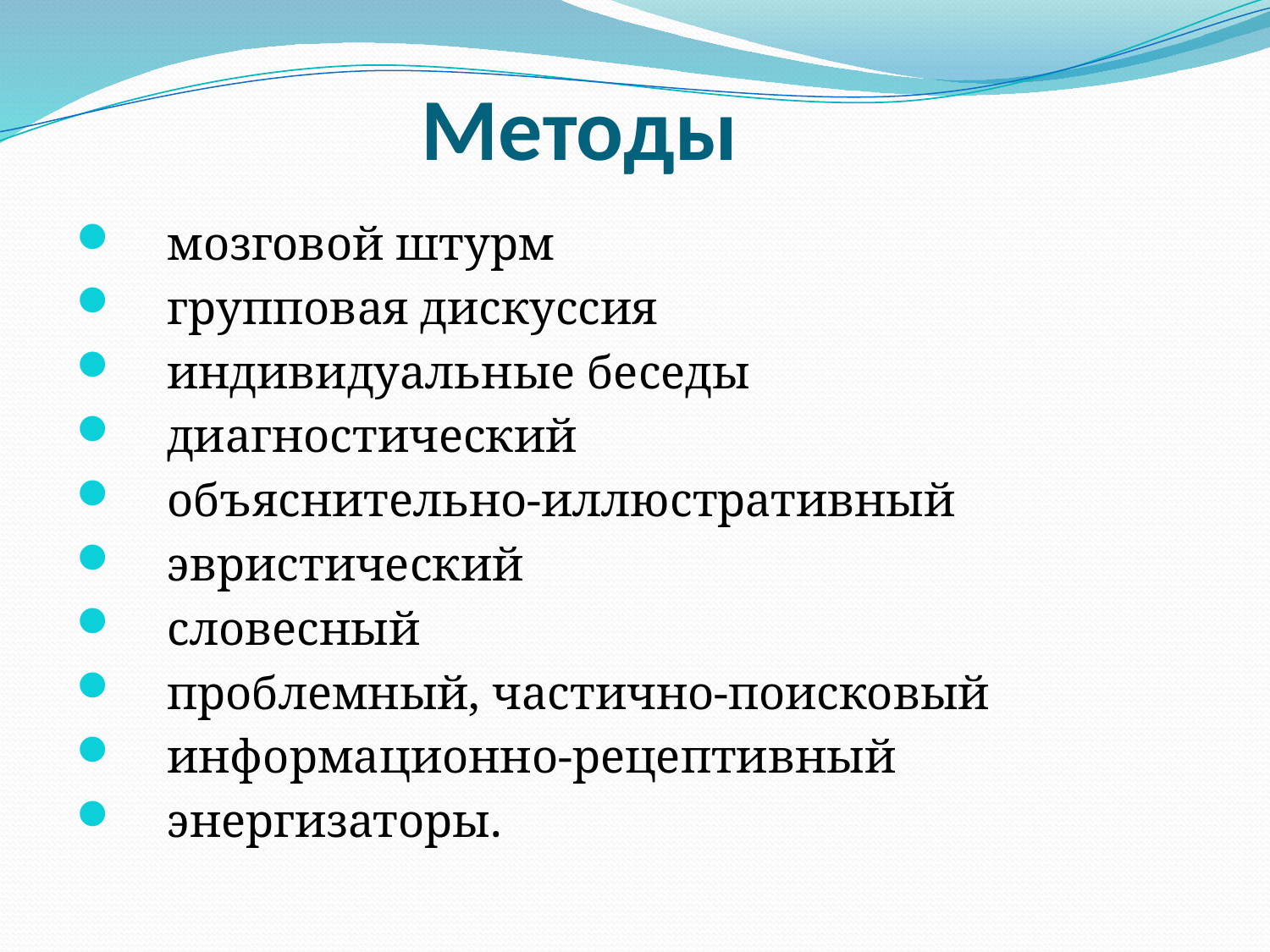

# Методы
    мозговой штурм
    групповая дискуссия
    индивидуальные беседы
    диагностический
    объяснительно-иллюстративный
    эвристический
    словесный
    проблемный, частично-поисковый
    информационно-рецептивный
    энергизаторы.